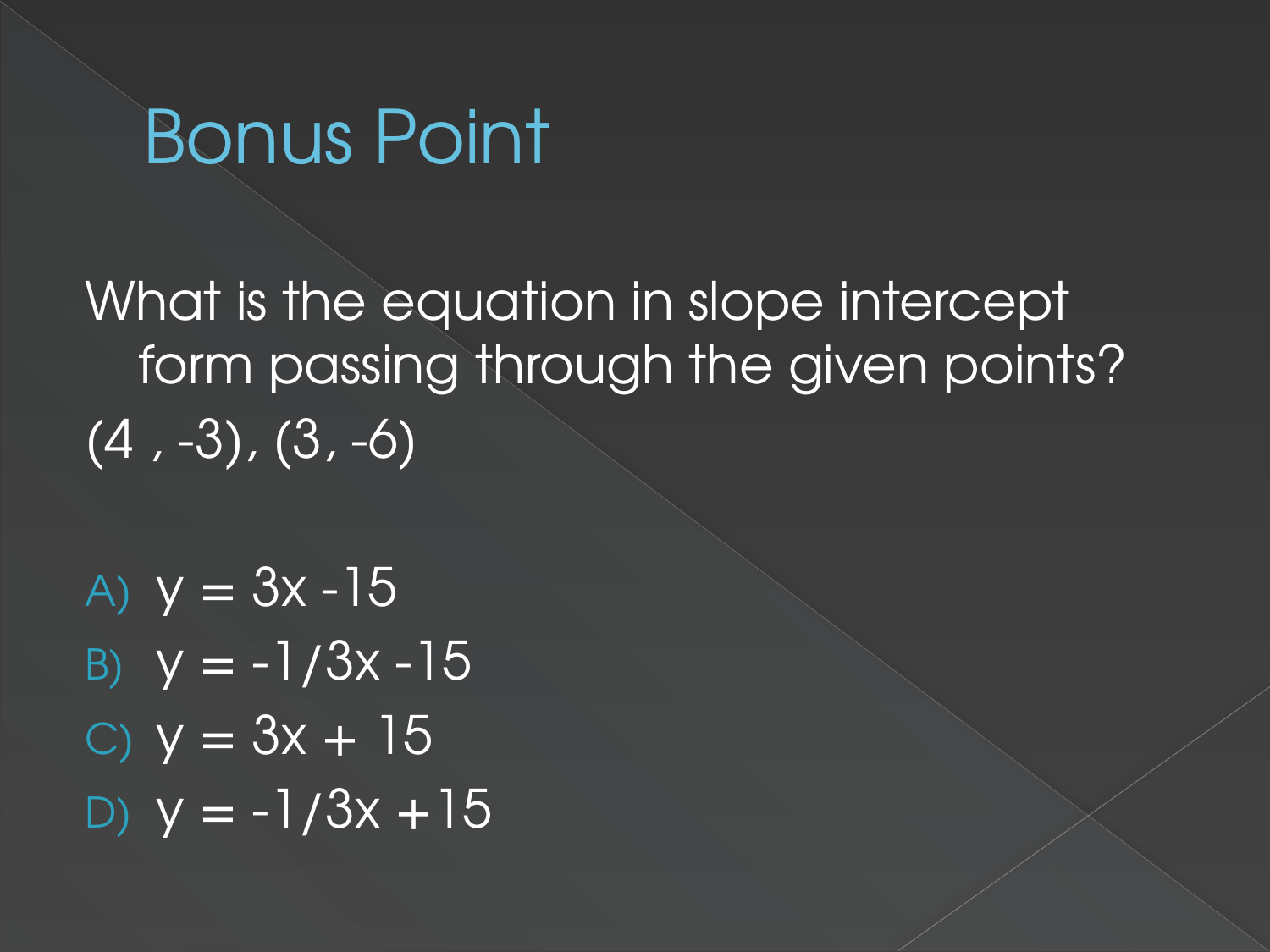

# Bonus Point
What is the equation in slope intercept form passing through the given points?
(4 , -3), (3, -6)

y = 3x -15
y = -1/3x -15
y = 3x + 15
y = -1/3x +15